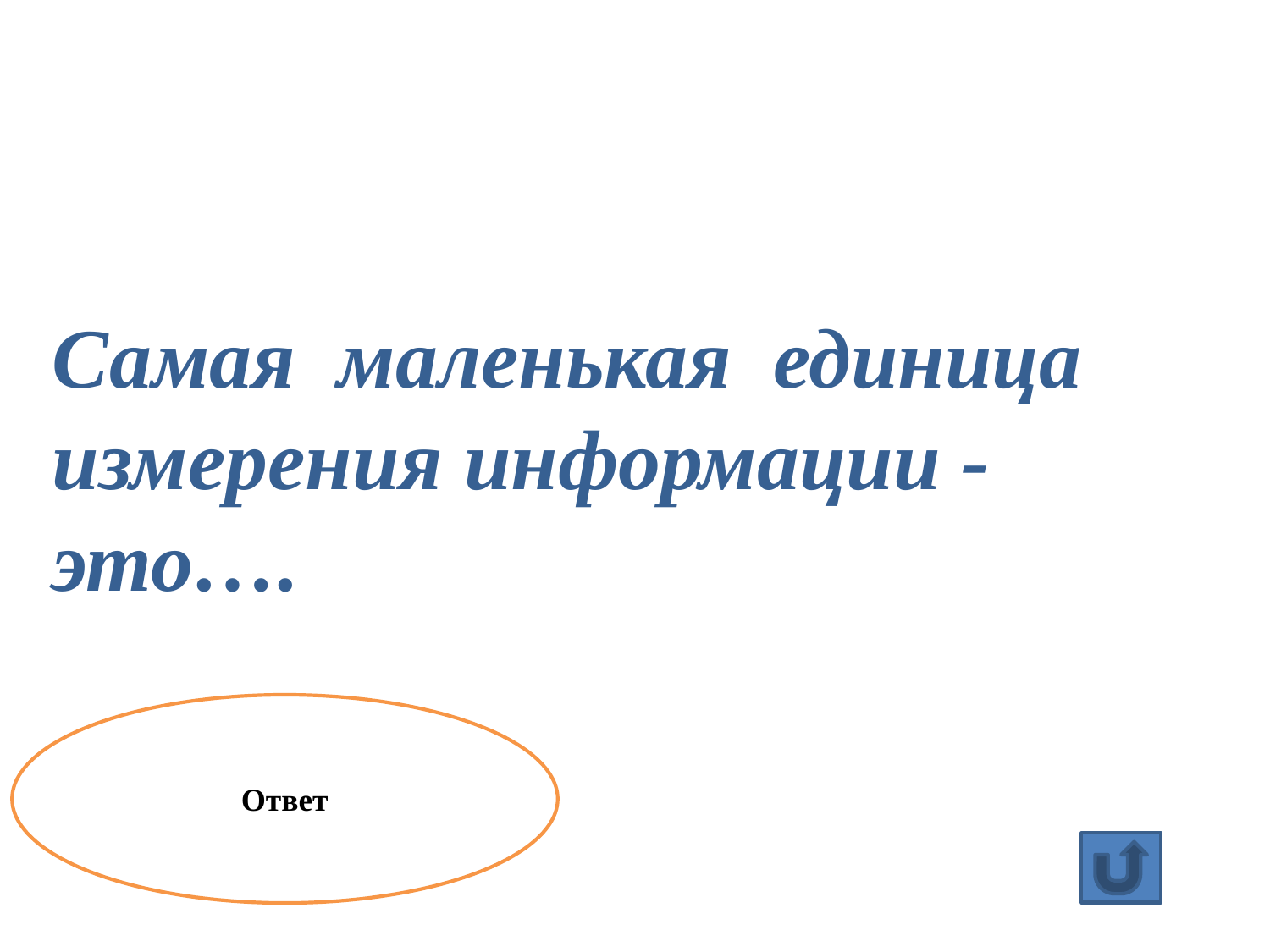

Самая  маленькая  единица измерения информации - это….
Ответ
бит